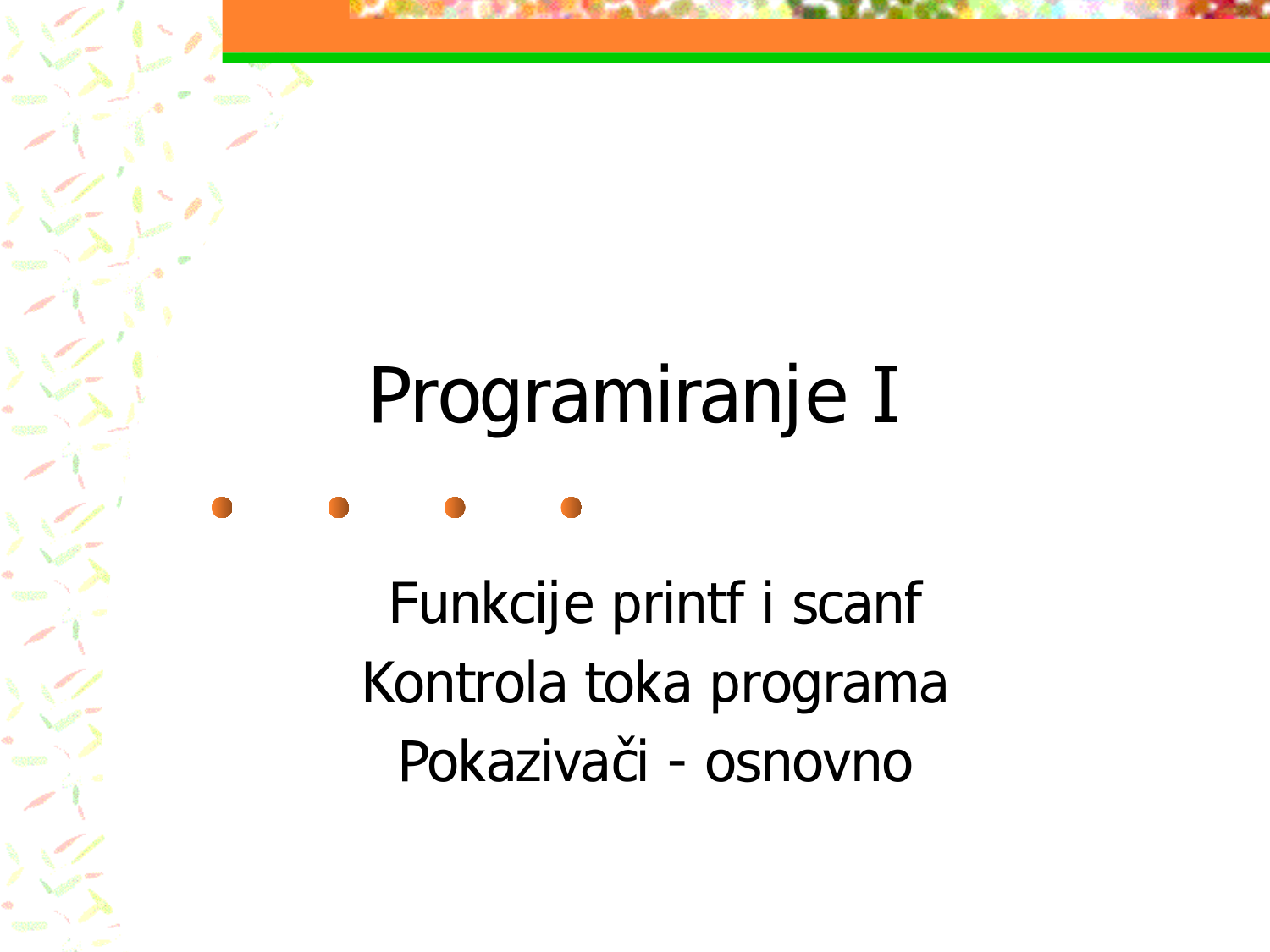

# Programiranje I
Funkcije printf i scanf
Kontrola toka programa
Pokazivači - osnovno